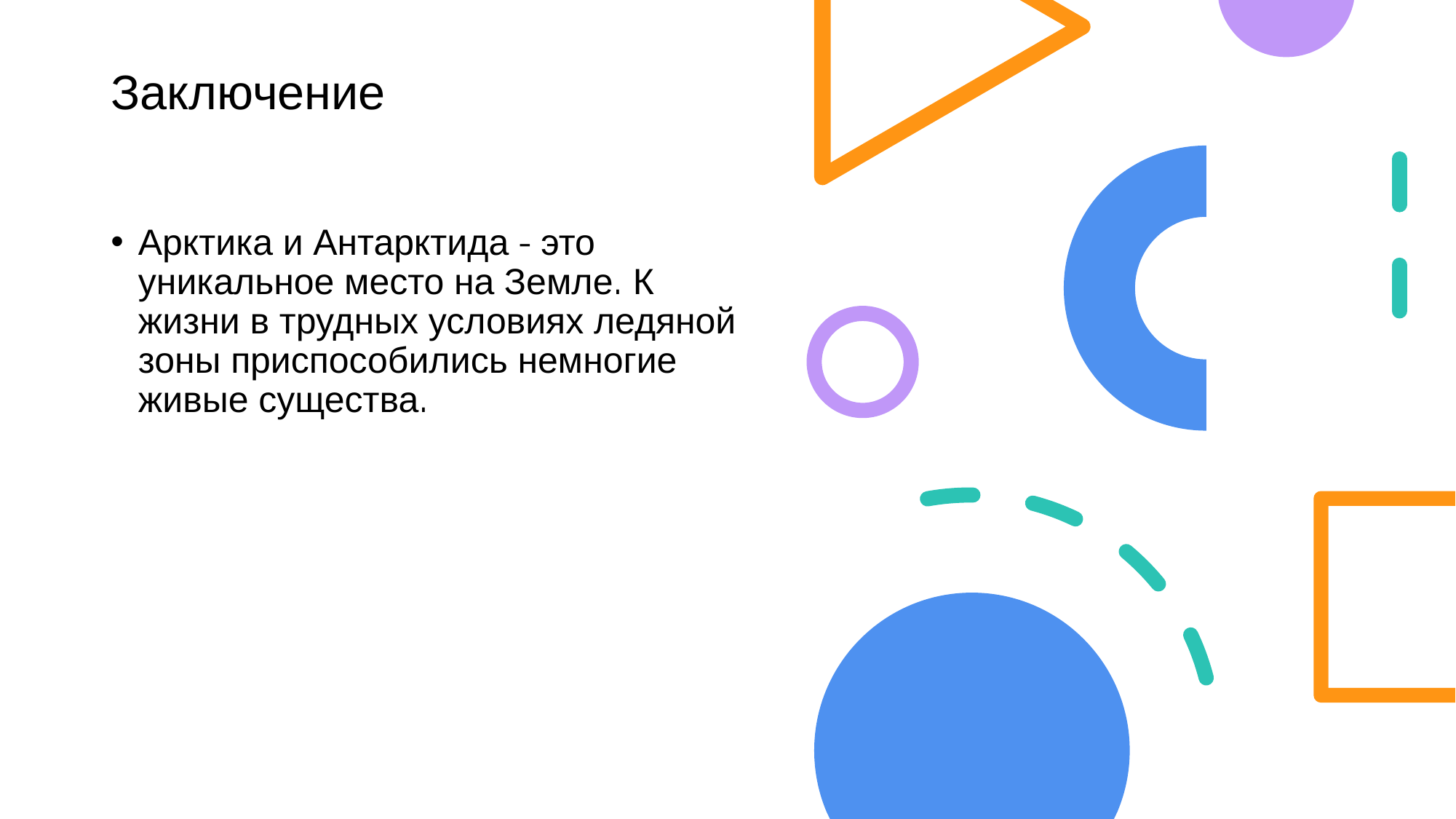

# Заключение

Арктика и Антарктида - это уникальное место на Земле. К жизни в трудных условиях ледяной зоны приспособились немногие живые существа.